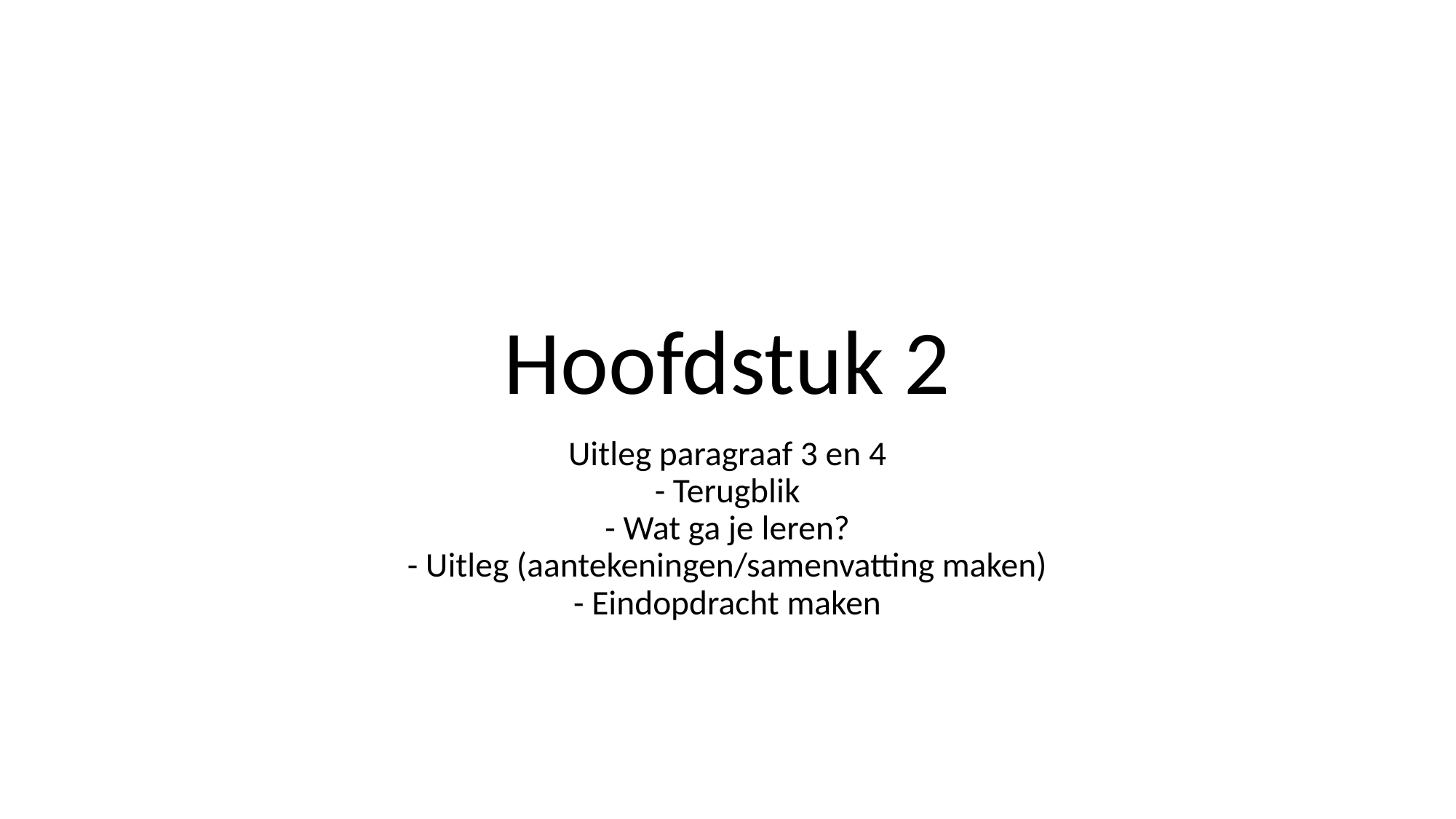

# Hoofdstuk 2
Uitleg paragraaf 3 en 4
- Terugblik
- Wat ga je leren?
- Uitleg (aantekeningen/samenvatting maken)
- Eindopdracht maken